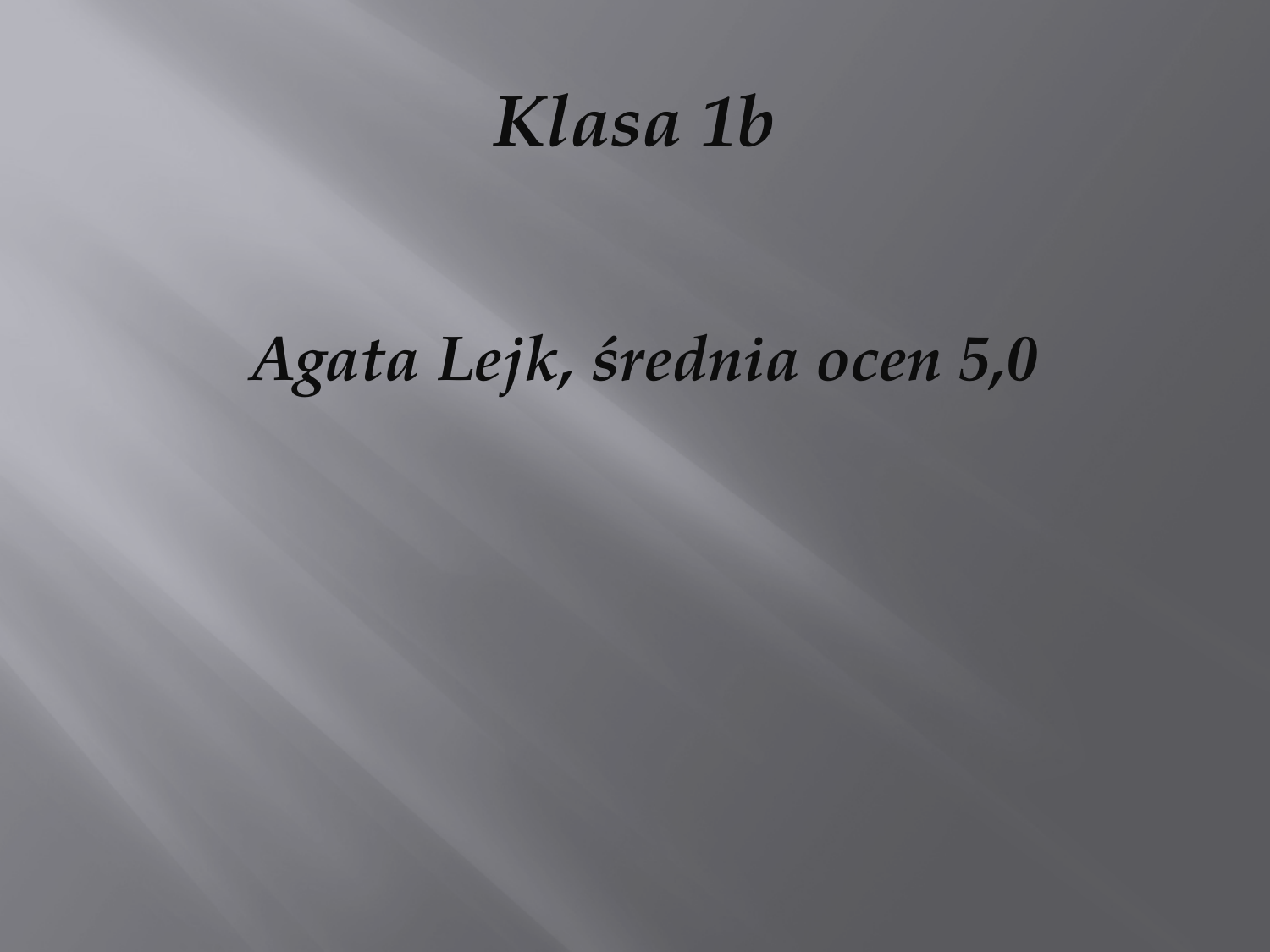

# Klasa 1b

Agata Lejk, średnia ocen 5,0